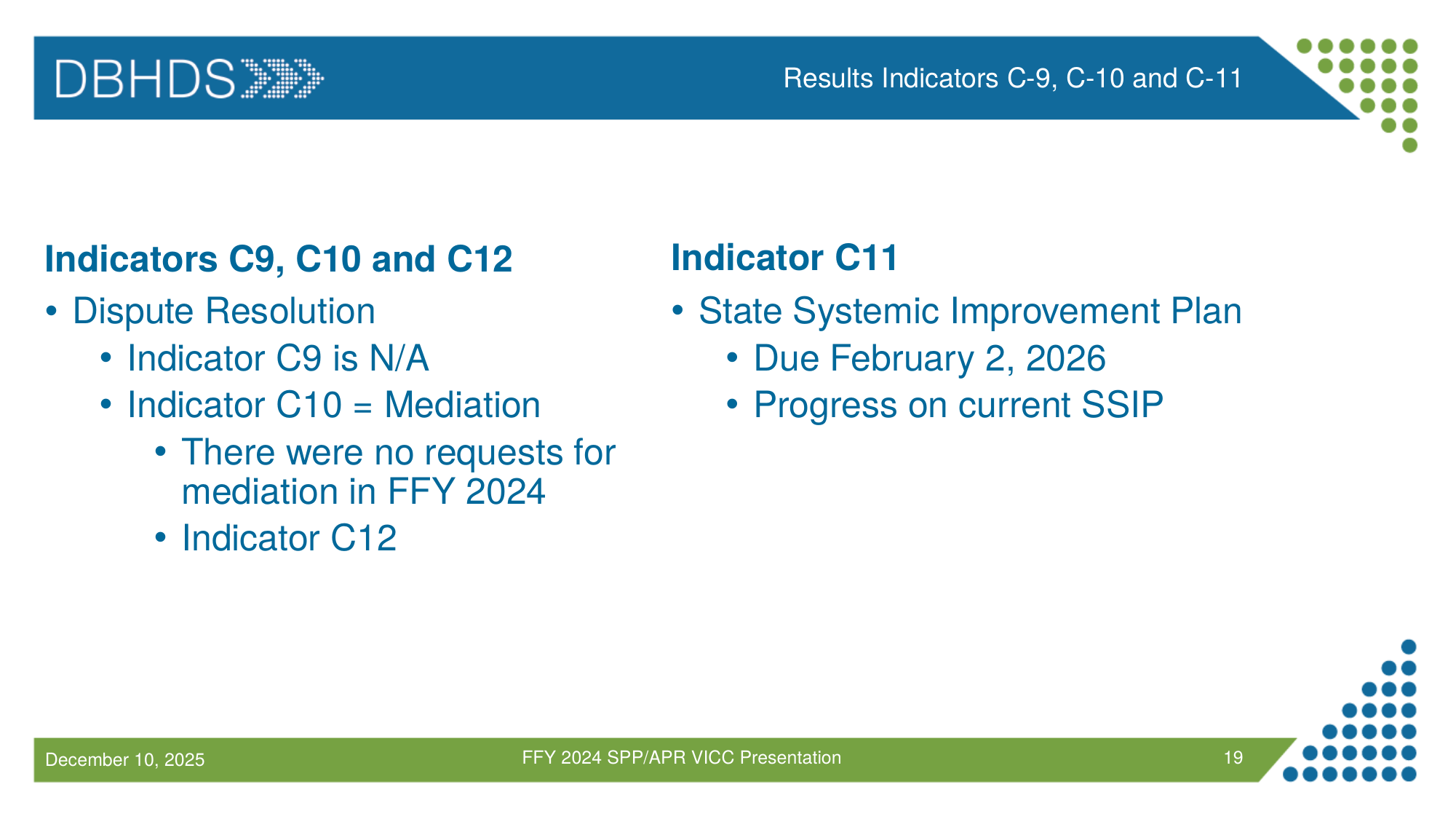

Results Indicators C-9, C-10 and C-11
Indicator C11
Indicators C9, C10 and C12
State Systemic Improvement Plan
Due February 2, 2026
Progress on current SSIP
Dispute Resolution
Indicator C9 is N/A
Indicator C10 = Mediation
There were no requests for mediation in FFY 2024
Indicator C12

FFY 2024 SPP/APR VICC Presentation
19
December 10, 2025